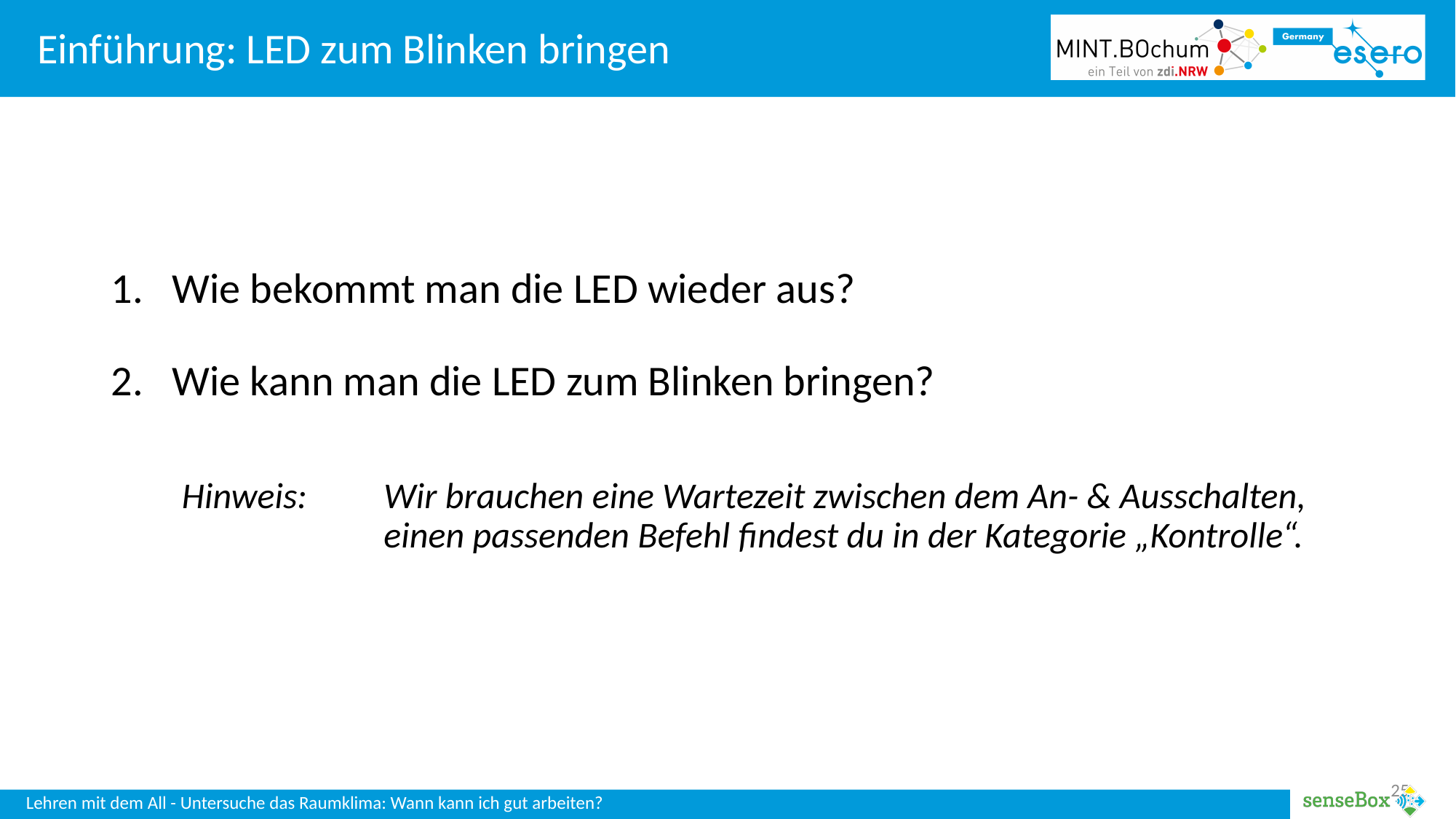

# Einführung: LED zum Blinken bringen

Wie bekommt man die LED wieder aus?
Wie kann man die LED zum Blinken bringen?

  Hinweis: 	Wir brauchen eine Wartezeit zwischen dem An- & Ausschalten,
		einen passenden Befehl findest du in der Kategorie „Kontrolle“.